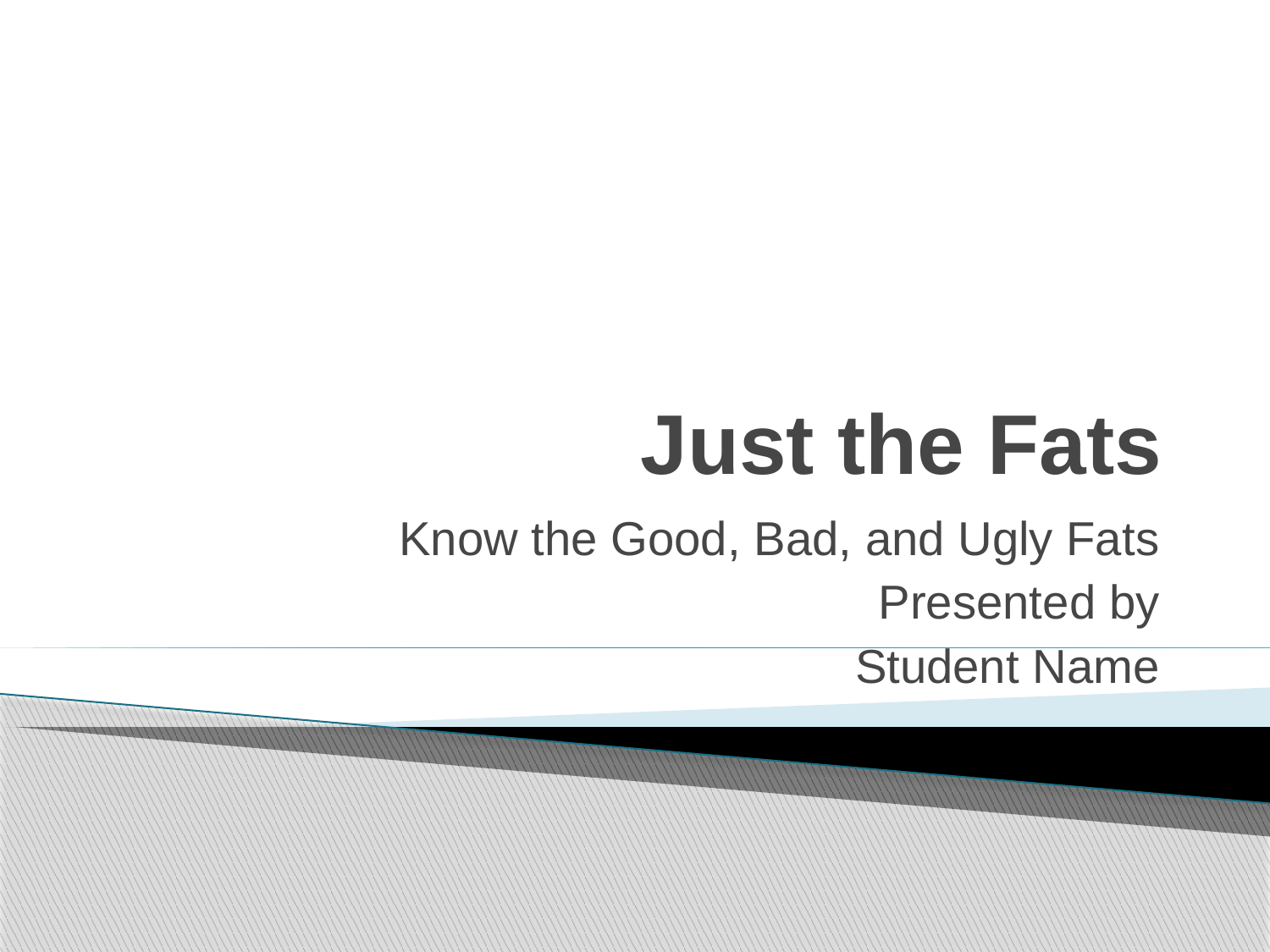

# Just the Fats
Know the Good, Bad, and Ugly Fats
Presented by
Student Name